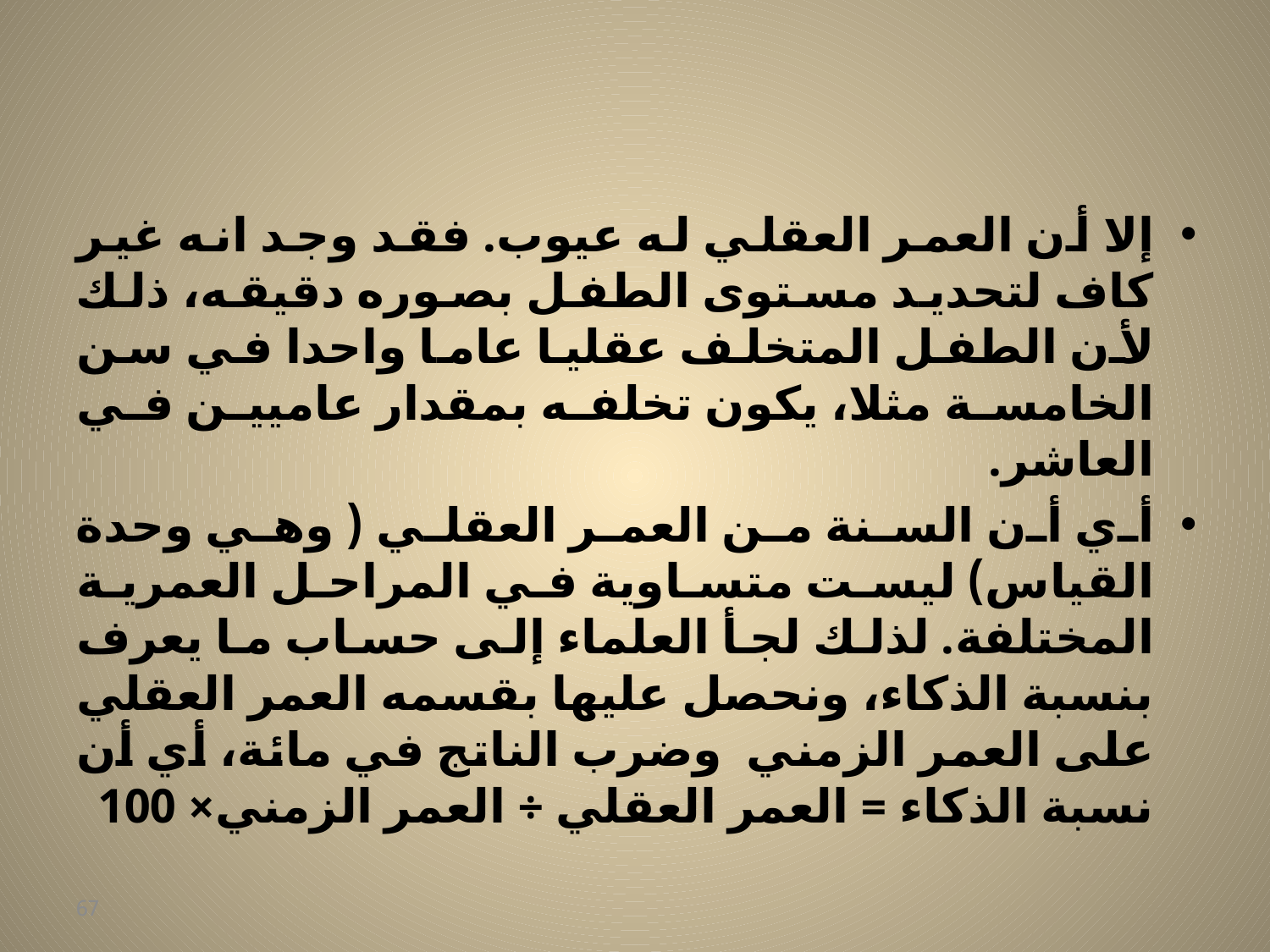

#
إلا أن العمر العقلي له عيوب. فقد وجد انه غير كاف لتحديد مستوى الطفل بصوره دقيقه، ذلك لأن الطفل المتخلف عقليا عاما واحدا في سن الخامسة مثلا، يكون تخلفه بمقدار عاميين في العاشر.
أي أن السنة من العمر العقلي ( وهي وحدة القياس) ليست متساوية في المراحل العمرية المختلفة. لذلك لجأ العلماء إلى حساب ما يعرف بنسبة الذكاء، ونحصل عليها بقسمه العمر العقلي على العمر الزمني  وضرب الناتج في مائة، أي أن نسبة الذكاء = العمر العقلي ÷ العمر الزمني× 100

67